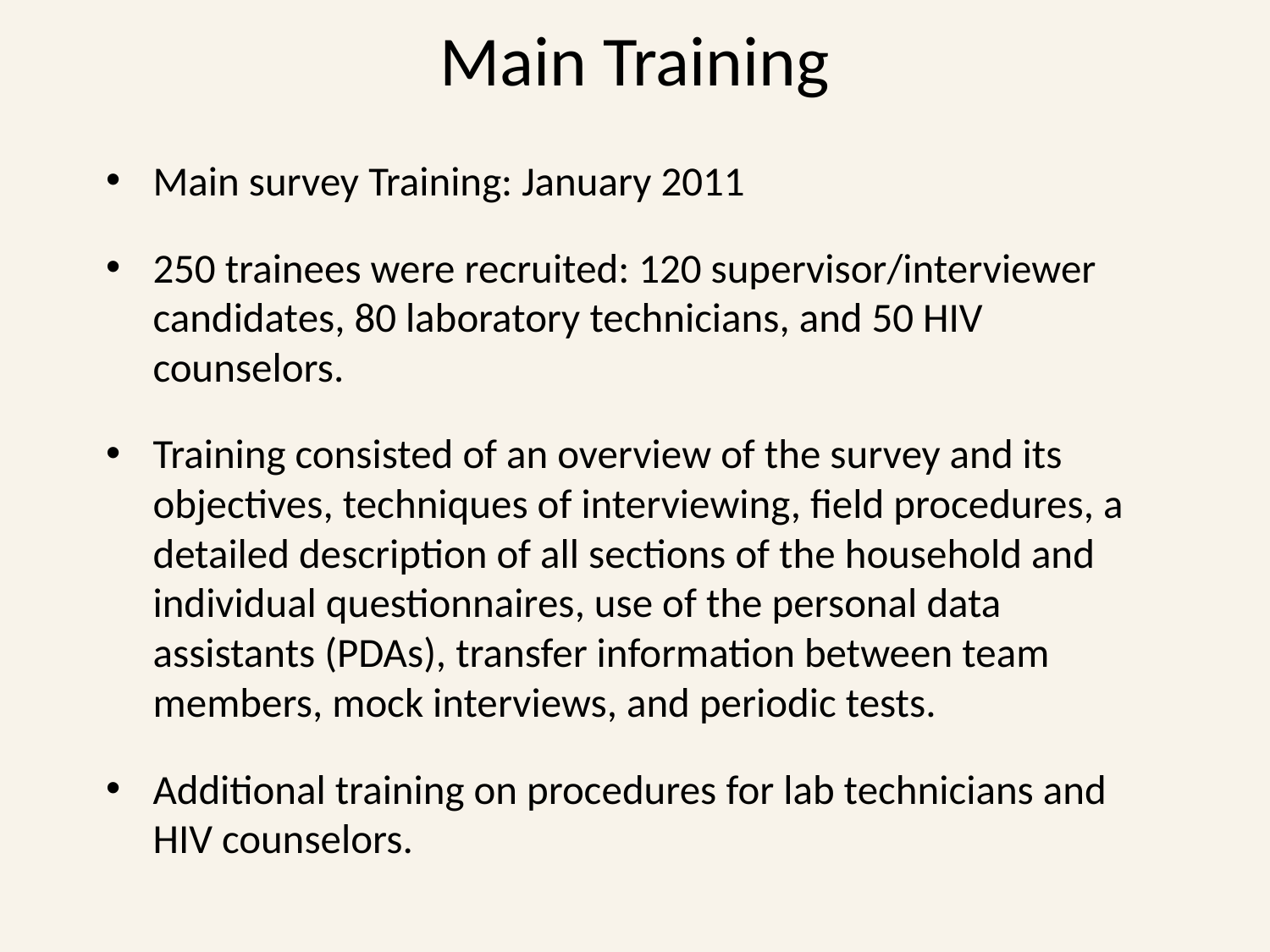

# Main Training
Main survey Training: January 2011
250 trainees were recruited: 120 supervisor/interviewer candidates, 80 laboratory technicians, and 50 HIV counselors.
Training consisted of an overview of the survey and its objectives, techniques of interviewing, field procedures, a detailed description of all sections of the household and individual questionnaires, use of the personal data assistants (PDAs), transfer information between team members, mock interviews, and periodic tests.
Additional training on procedures for lab technicians and HIV counselors.